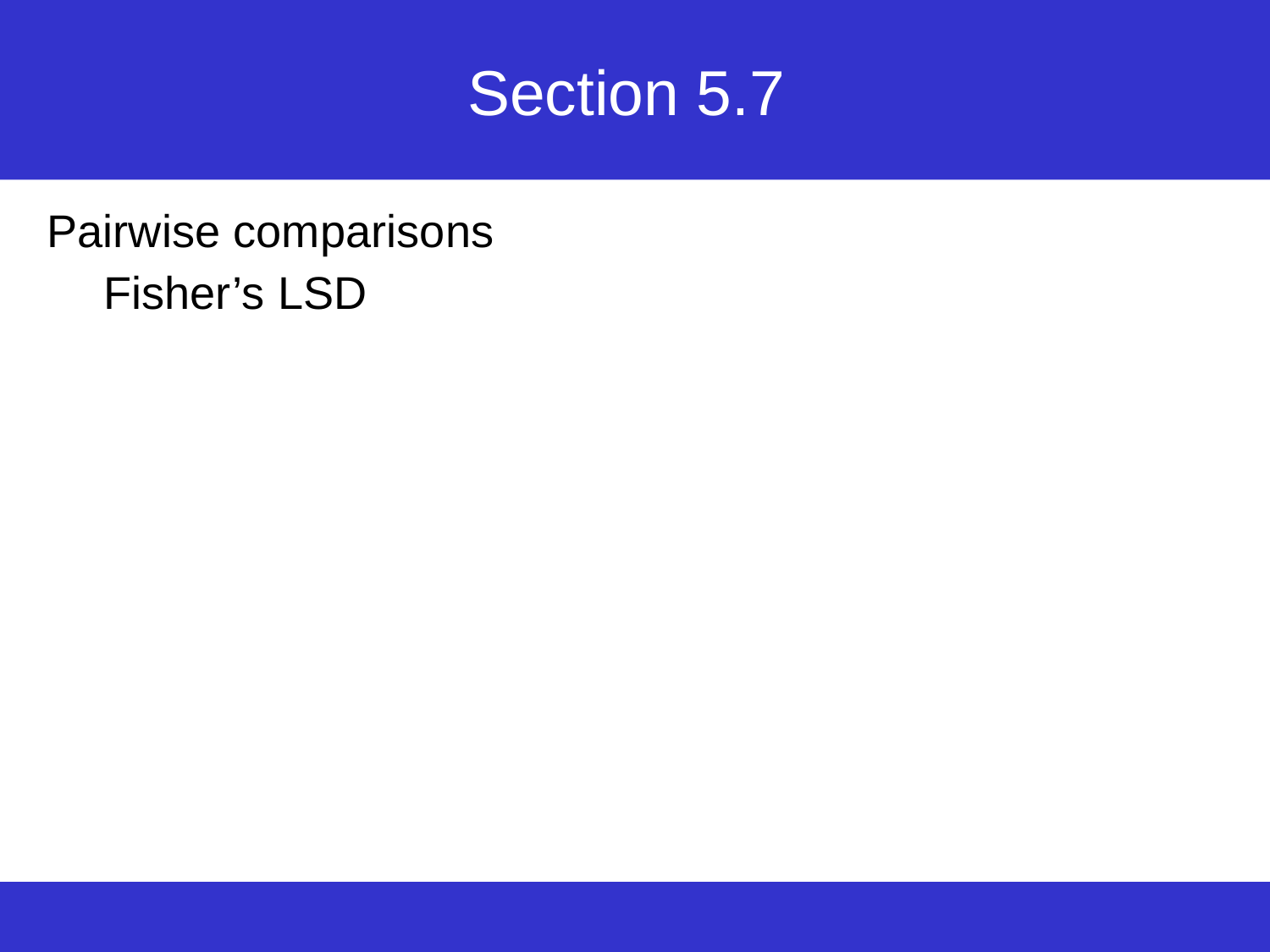

# Section 5.7
Pairwise comparisons
Fisher’s LSD